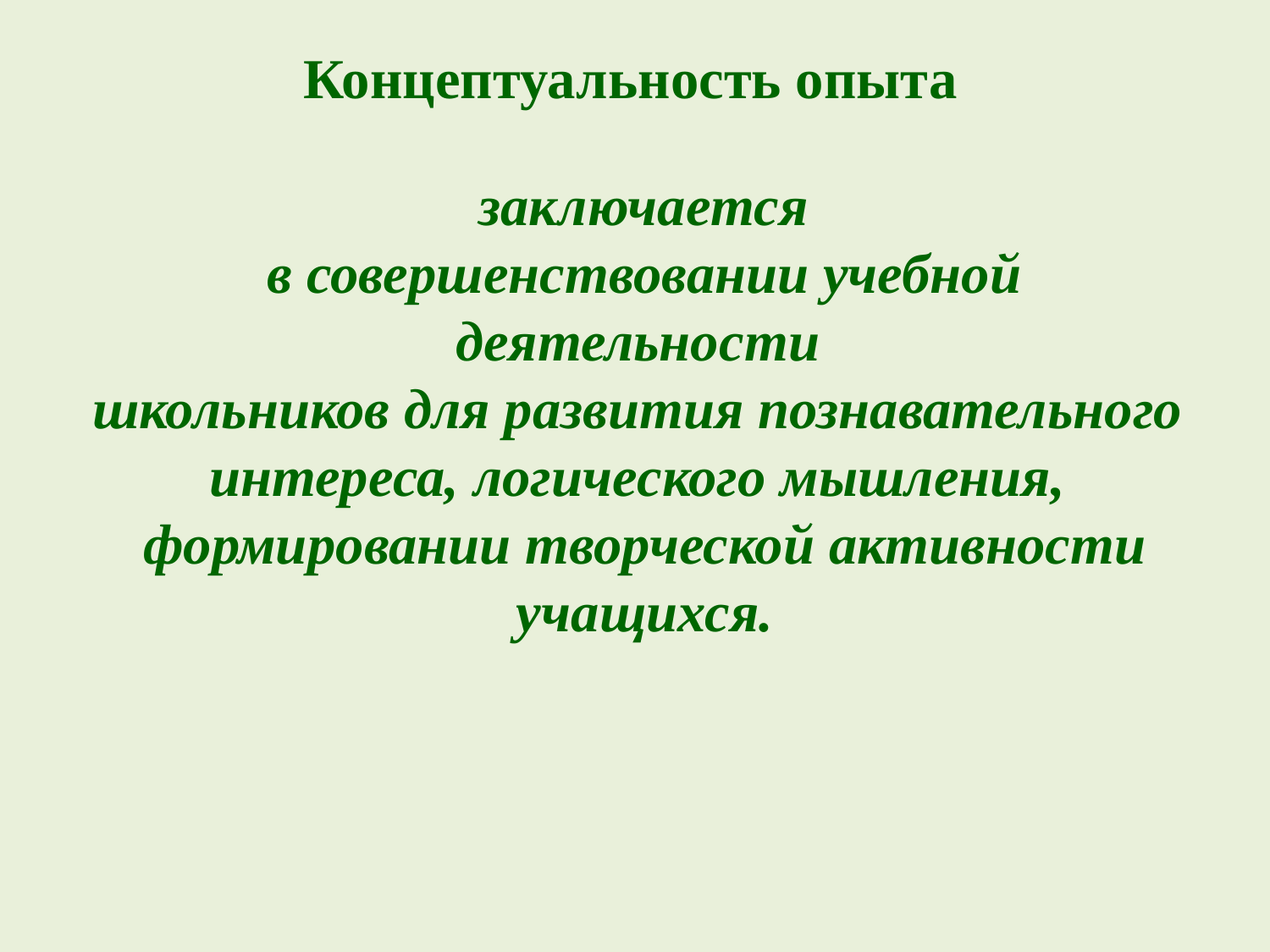

# Концептуальность опыта
 заключается
в совершенствовании учебной деятельности
школьников для развития познавательного
интереса, логического мышления,
формировании творческой активности
 учащихся.